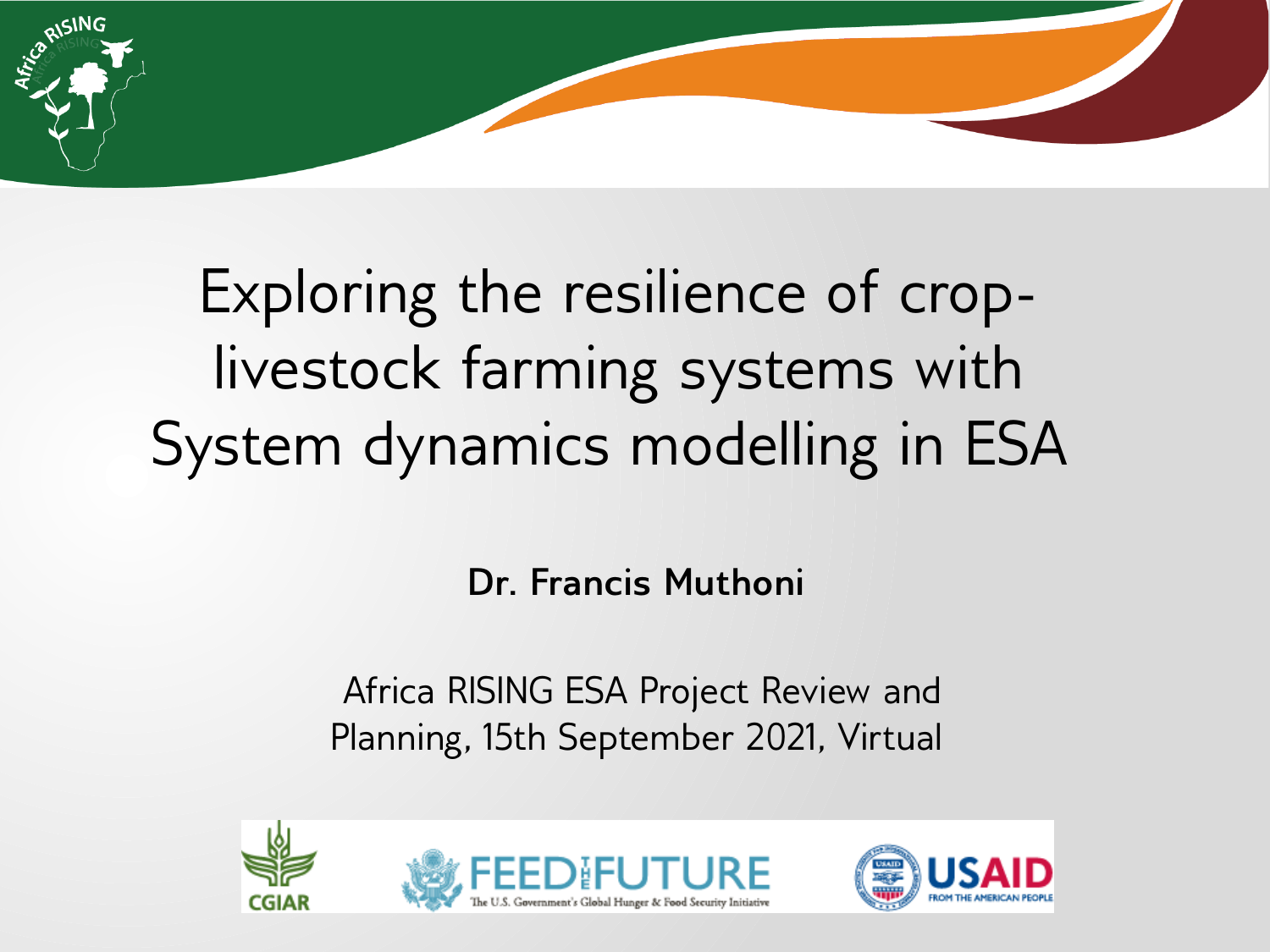

Exploring the resilience of crop-livestock farming systems with System dynamics modelling in ESA

Dr. Francis Muthoni

Africa RISING ESA Project Review and Planning, 15th September 2021, Virtual